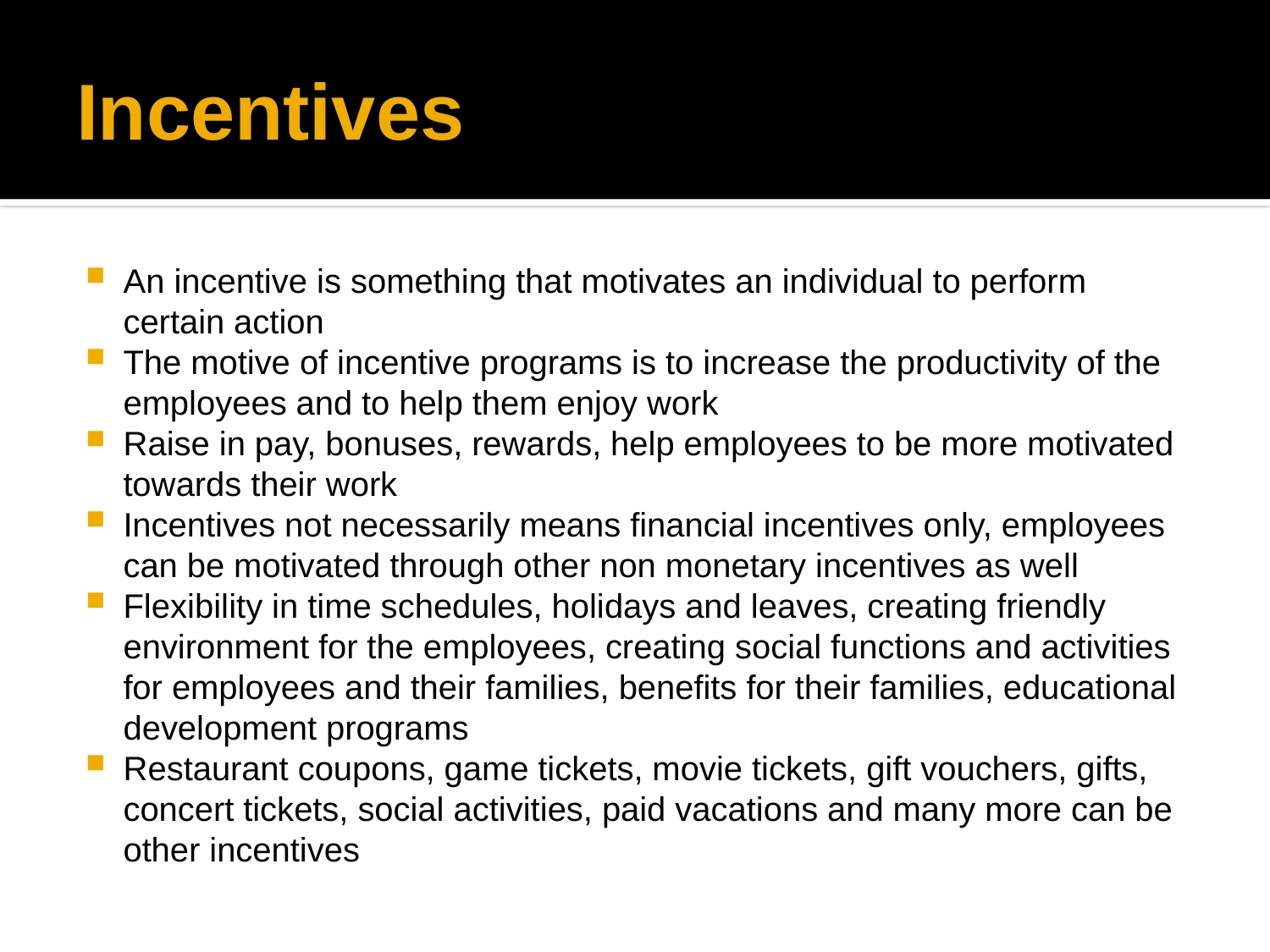

# Incentives
An incentive is something that motivates an individual to perform certain action
The motive of incentive programs is to increase the productivity of the employees and to help them enjoy work
Raise in pay, bonuses, rewards, help employees to be more motivated towards their work
Incentives not necessarily means financial incentives only, employees can be motivated through other non monetary incentives as well
Flexibility in time schedules, holidays and leaves, creating friendly environment for the employees, creating social functions and activities for employees and their families, benefits for their families, educational development programs
Restaurant coupons, game tickets, movie tickets, gift vouchers, gifts, concert tickets, social activities, paid vacations and many more can be other incentives